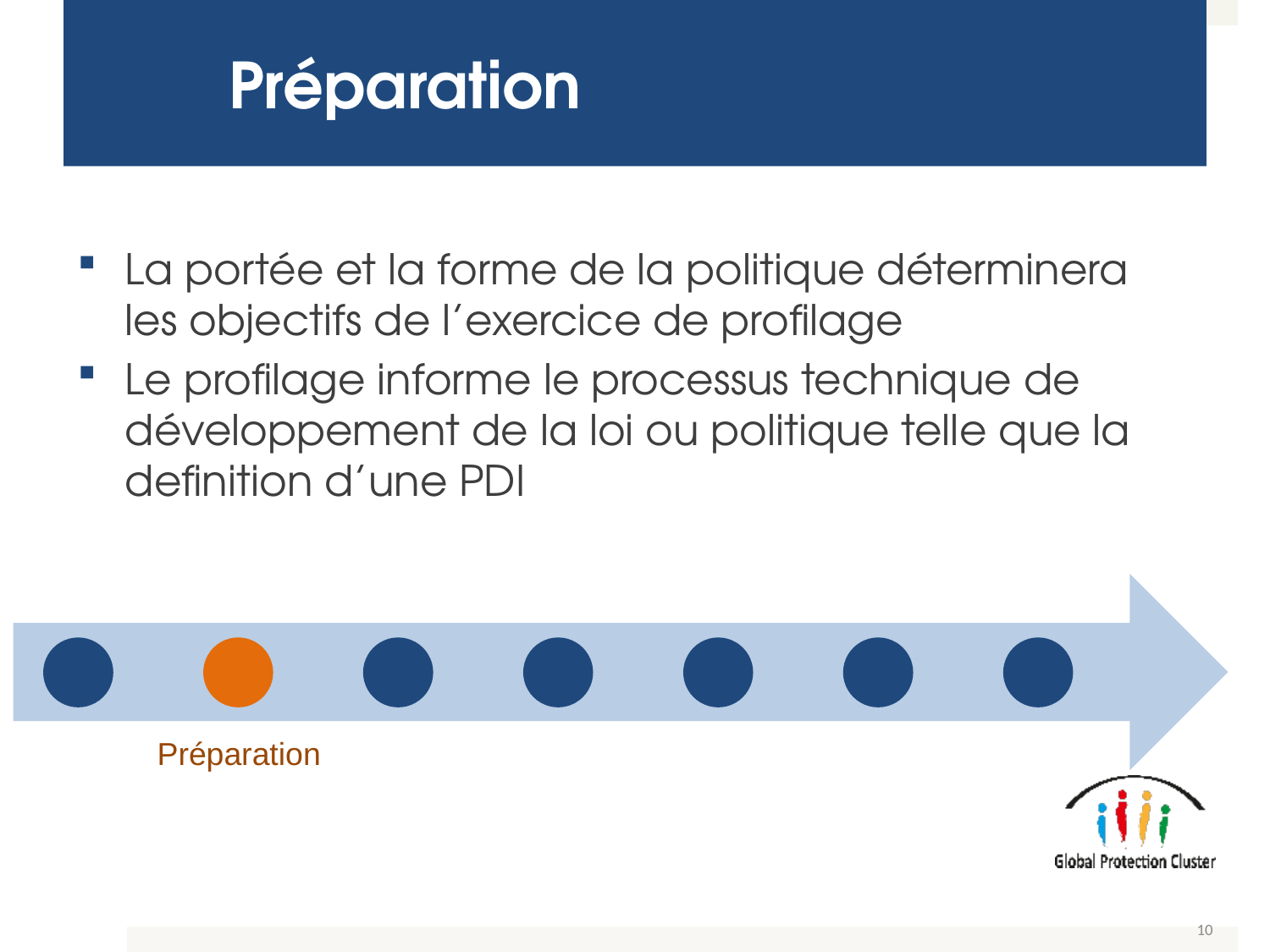

# Préparation
La portée et la forme de la politique déterminera les objectifs de l’exercice de profilage
Le profilage informe le processus technique de développement de la loi ou politique telle que la definition d’une PDI

Préparation